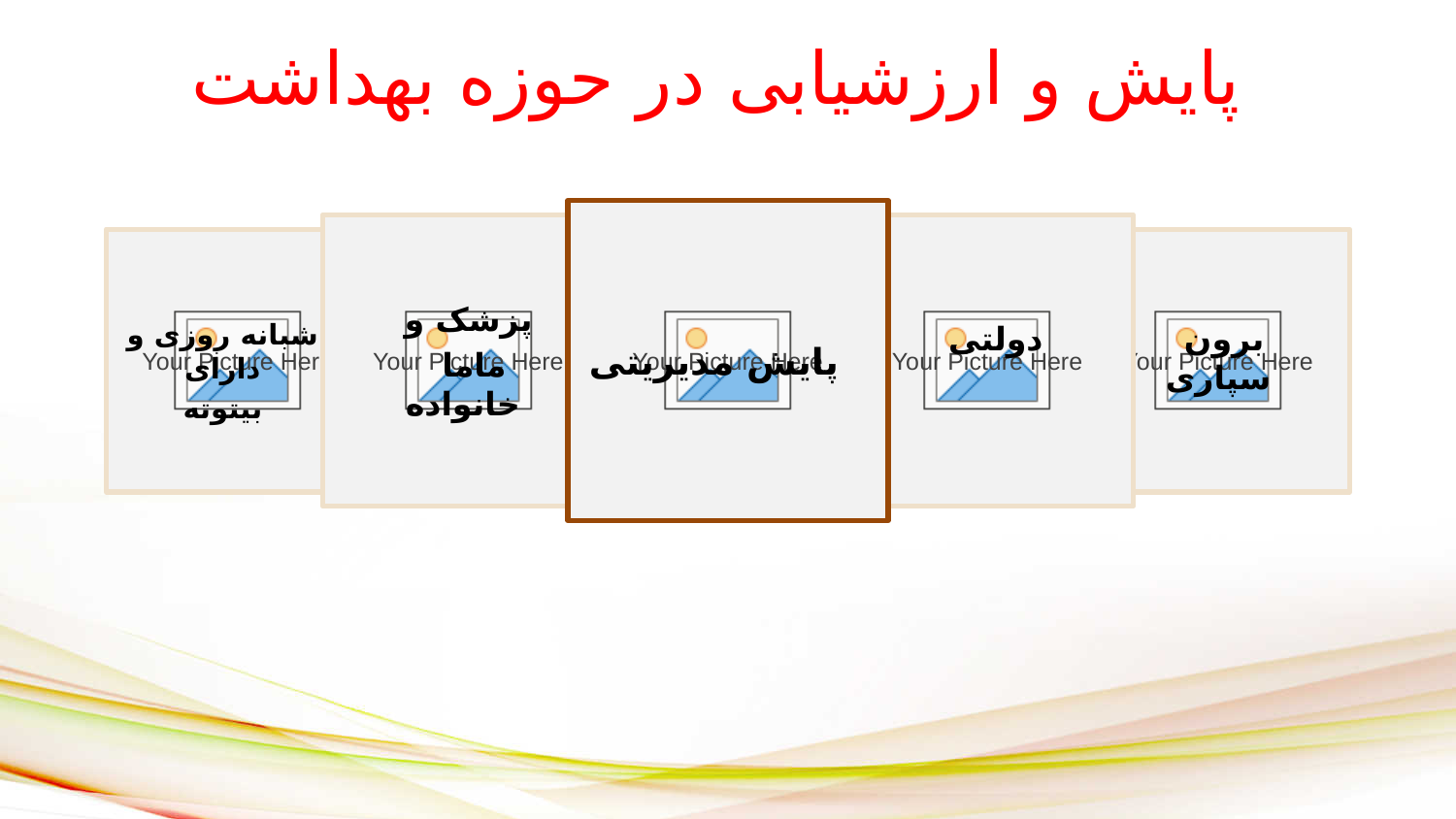

پایش و ارزشیابی در حوزه بهداشت

دولتی
برون سپاری
پزشک و
 ماما خانواده
پایش مدیریتی
شبانه روزی و دارای
 بیتوته